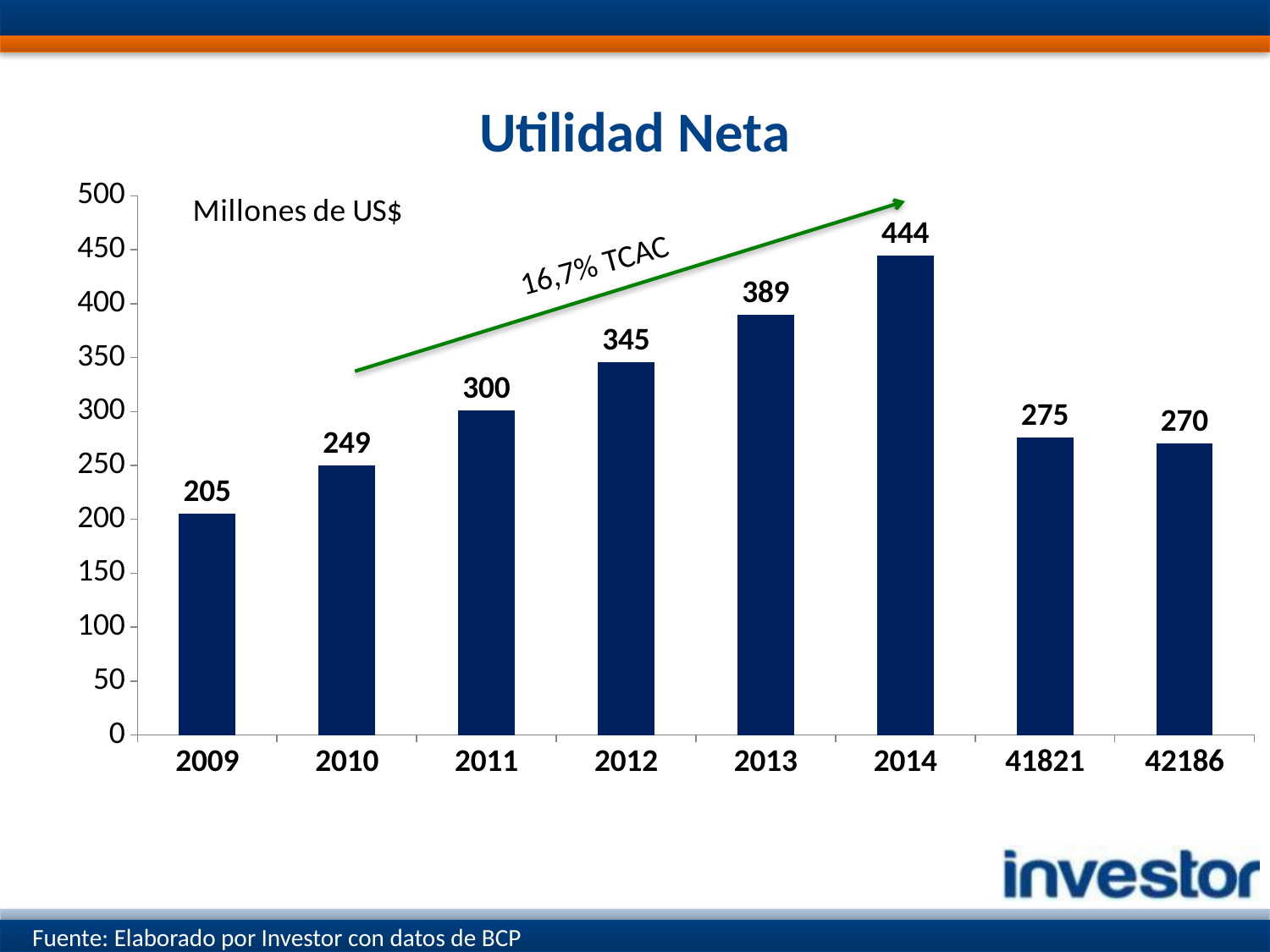

# Utilidad Neta

### Chart: Millones de US$

| Category | Utilidad Neta despuésde Impuestos |
|---|---|
| 2009 | 205.0302990880458 |
| 2010 | 249.3668034774572 |
| 2011 | 300.4186501359794 |
| 2012 | 345.4457742771808 |
| 2013 | 389.1818965344064 |
| 2014 | 444.0221271491844 |
| 41821 | 275.1480562226235 |
| 42186 | 269.7101456602384 |
16,7% TCAC
Fuente: Elaborado por Investor con datos de BCP